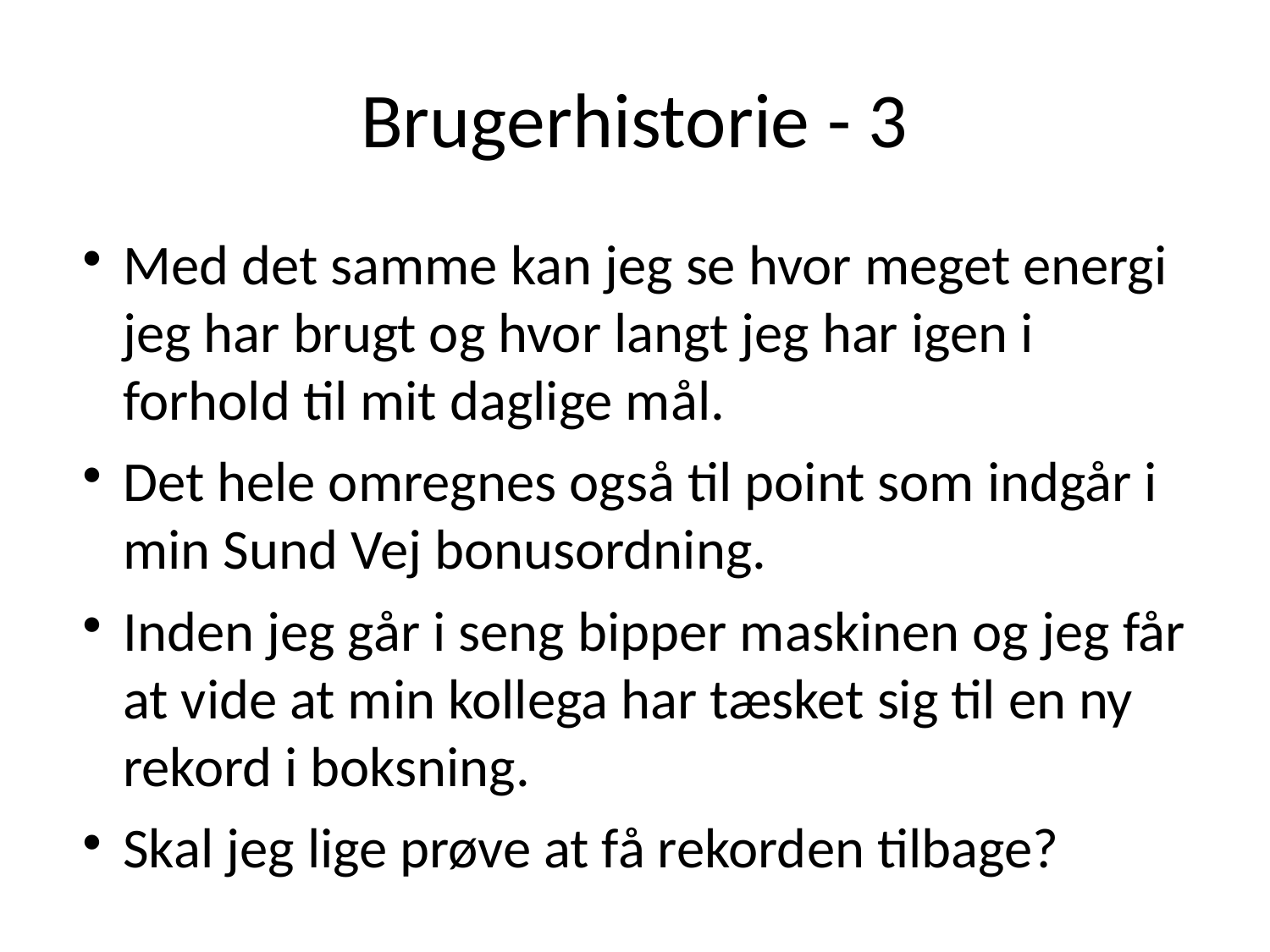

# Brugerhistorie - 3
Med det samme kan jeg se hvor meget energi jeg har brugt og hvor langt jeg har igen i forhold til mit daglige mål.
Det hele omregnes også til point som indgår i min Sund Vej bonusordning.
Inden jeg går i seng bipper maskinen og jeg får at vide at min kollega har tæsket sig til en ny rekord i boksning.
Skal jeg lige prøve at få rekorden tilbage?